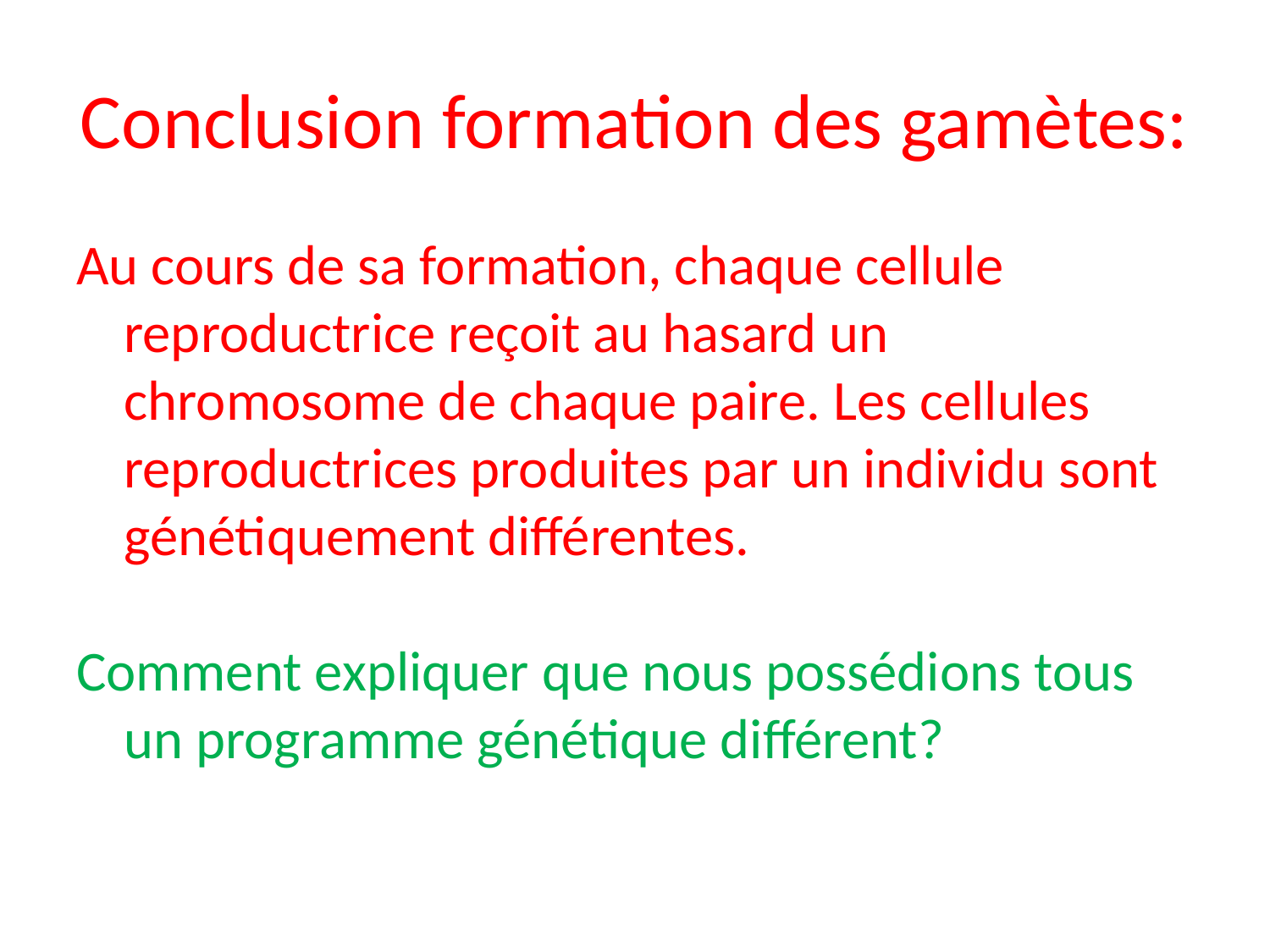

# Conclusion formation des gamètes:
Au cours de sa formation, chaque cellule reproductrice reçoit au hasard un chromosome de chaque paire. Les cellules reproductrices produites par un individu sont génétiquement différentes.

Comment expliquer que nous possédions tous un programme génétique différent?